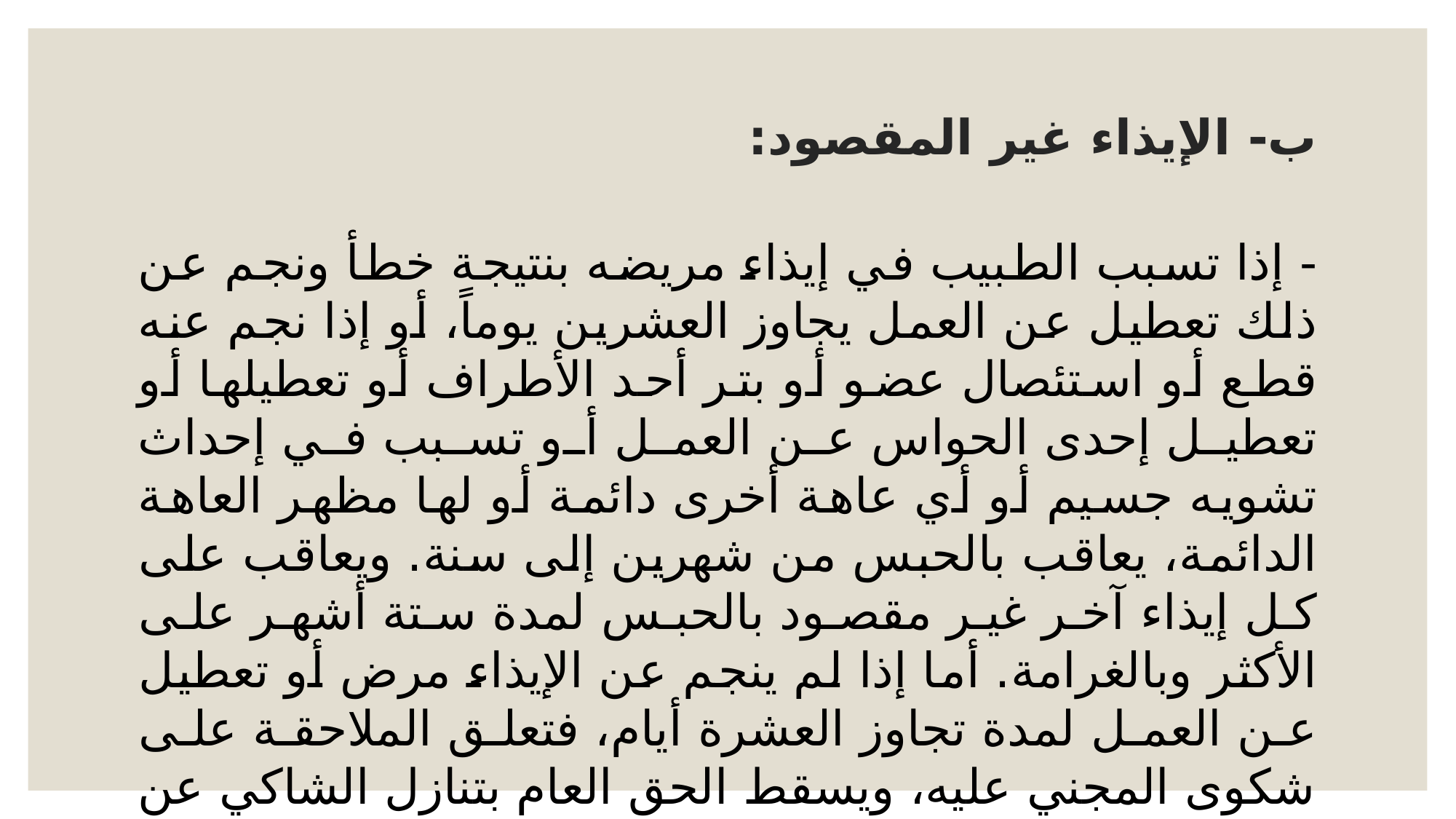

# ب- الإيذاء غير المقصود:

- إذا تسبب الطبيب في إيذاء مريضه بنتيجة خطأ ونجم عن ذلك تعطيل عن العمل يجاوز العشرين يوماً، أو إذا نجم عنه قطع أو استئصال عضو أو بتر أحد الأطراف أو تعطيلها أو تعطيل إحدى الحواس عن العمل أو تسبب في إحداث تشويه جسيم أو أي عاهة أخرى دائمة أو لها مظهر العاهة الدائمة، يعاقب بالحبس من شهرين إلى سنة. ويعاقب على كل إيذاء آخر غير مقصود بالحبس لمدة ستة أشهر على الأكثر وبالغرامة. أما إذا لم ينجم عن الإيذاء مرض أو تعطيل عن العمل لمدة تجاوز العشرة أيام، فتعلق الملاحقة على شكوى المجني عليه، ويسقط الحق العام بتنازل الشاكي عن شكواه.